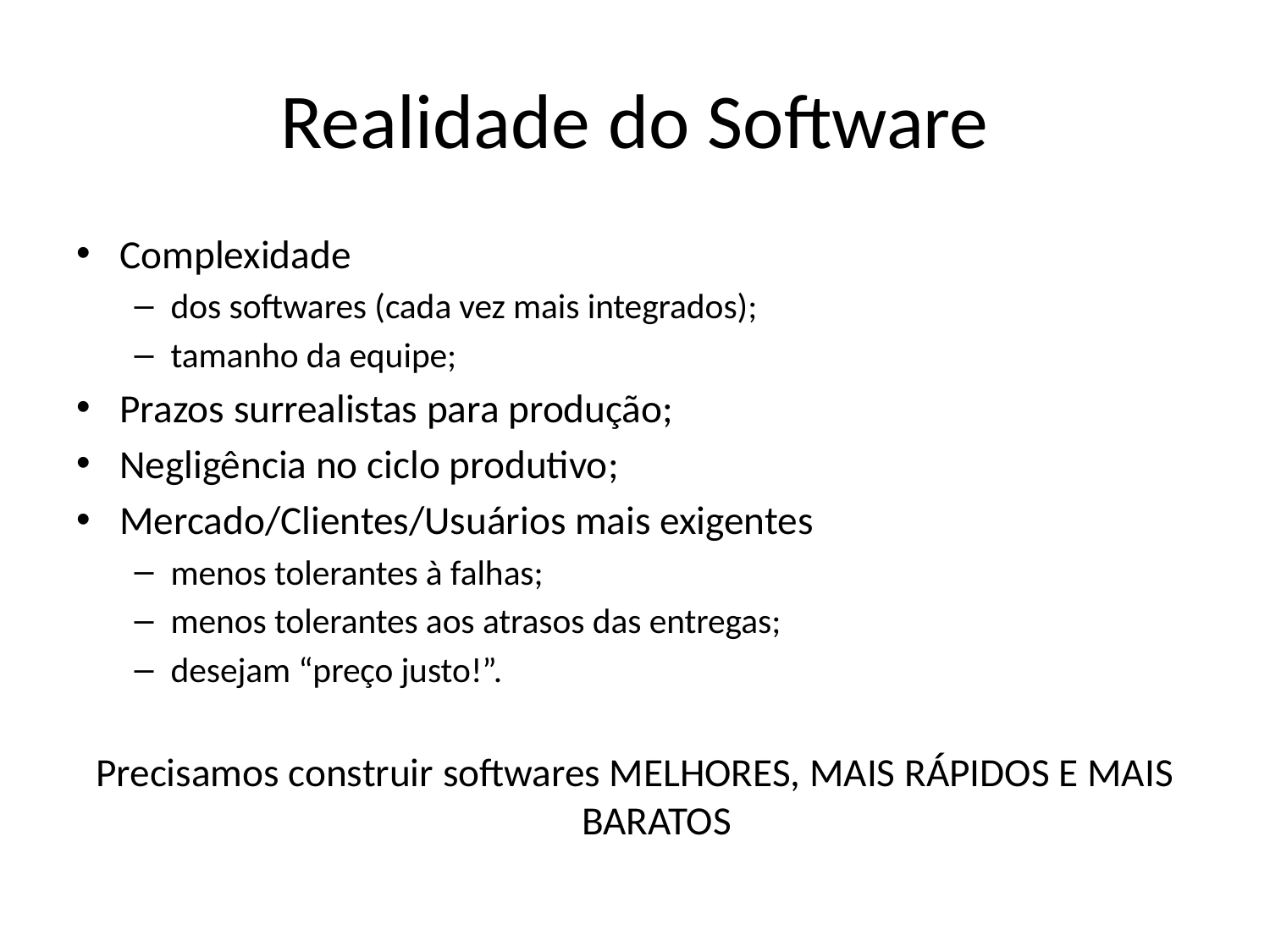

# Realidade do Software
Complexidade
dos softwares (cada vez mais integrados);
tamanho da equipe;
Prazos surrealistas para produção;
Negligência no ciclo produtivo;
Mercado/Clientes/Usuários mais exigentes
menos tolerantes à falhas;
menos tolerantes aos atrasos das entregas;
desejam “preço justo!”.

Precisamos construir softwares MELHORES, MAIS RÁPIDOS E MAIS BARATOS